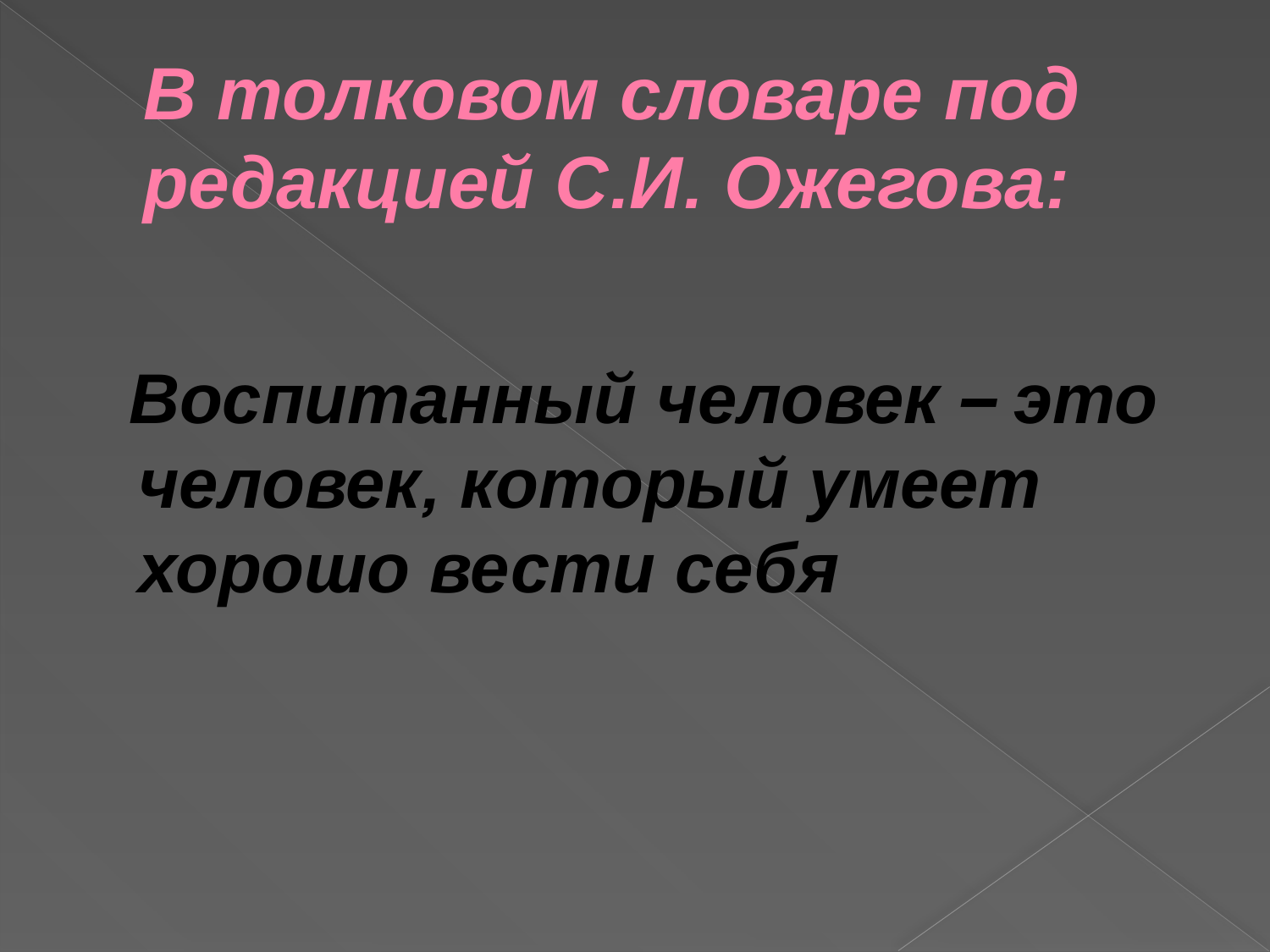

# В толковом словаре под редакцией С.И. Ожегова:
   Воспитанный человек – это человек, который умеет хорошо вести себя